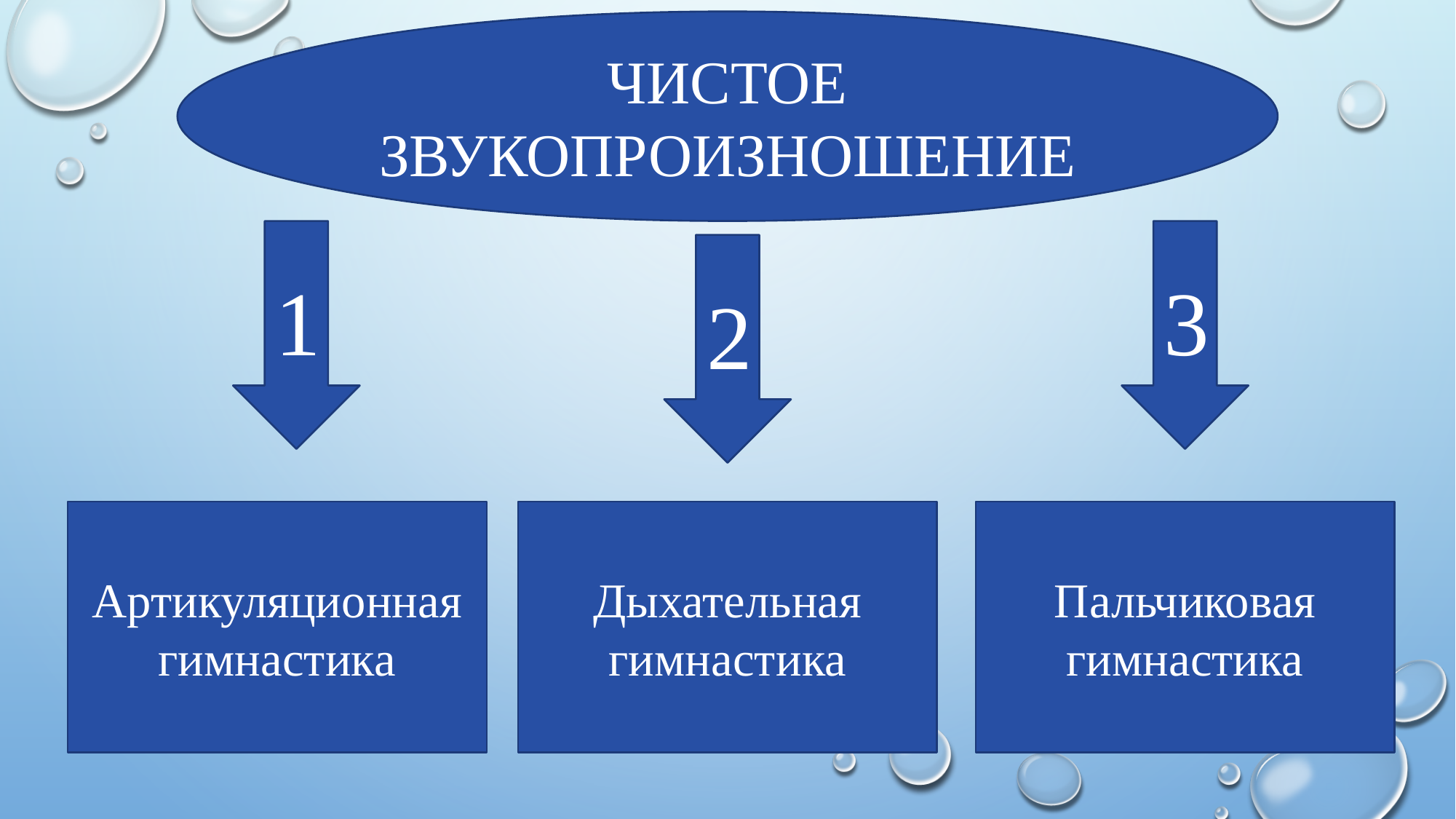

#
Чистое звукопроизношение
1
3
2
Пальчиковая гимнастика
Дыхательная гимнастика
Артикуляционная гимнастика